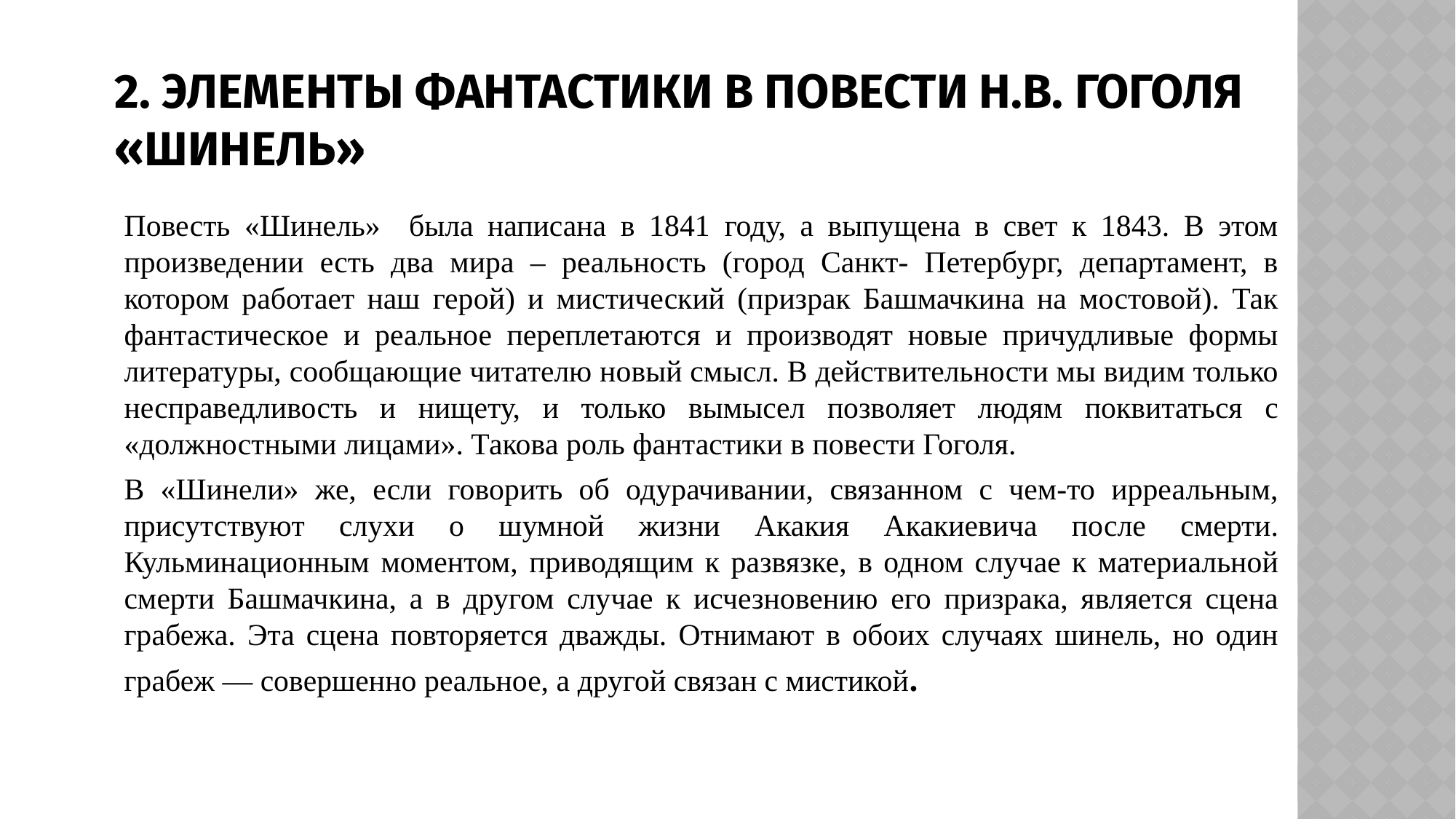

# 2. Элементы фантастики в повести Н.В. Гоголя «Шинель»
Повесть «Шинель»  была написана в 1841 году, а выпущена в свет к 1843. В этом произведении есть два мира – реальность (город Санкт- Петербург, департамент, в котором работает наш герой) и мистический (призрак Башмачкина на мостовой). Так фантастическое и реальное переплетаются и производят новые причудливые формы литературы, сообщающие читателю новый смысл. В действительности мы видим только несправедливость и нищету, и только вымысел позволяет людям поквитаться с «должностными лицами». Такова роль фантастики в повести Гоголя.
В «Шинели» же, если говорить об одурачивании, связанном с чем-то ирреальным, присутствуют слухи о шумной жизни Акакия Акакиевича после смерти. Кульминационным моментом, приводящим к развязке, в одном случае к материальной смерти Башмачкина, а в другом случае к исчезновению его призрака, является сцена грабежа. Эта сцена повторяется дважды. Отнимают в обоих случаях шинель, но один грабеж — совершенно реальное, а другой связан с мистикой.